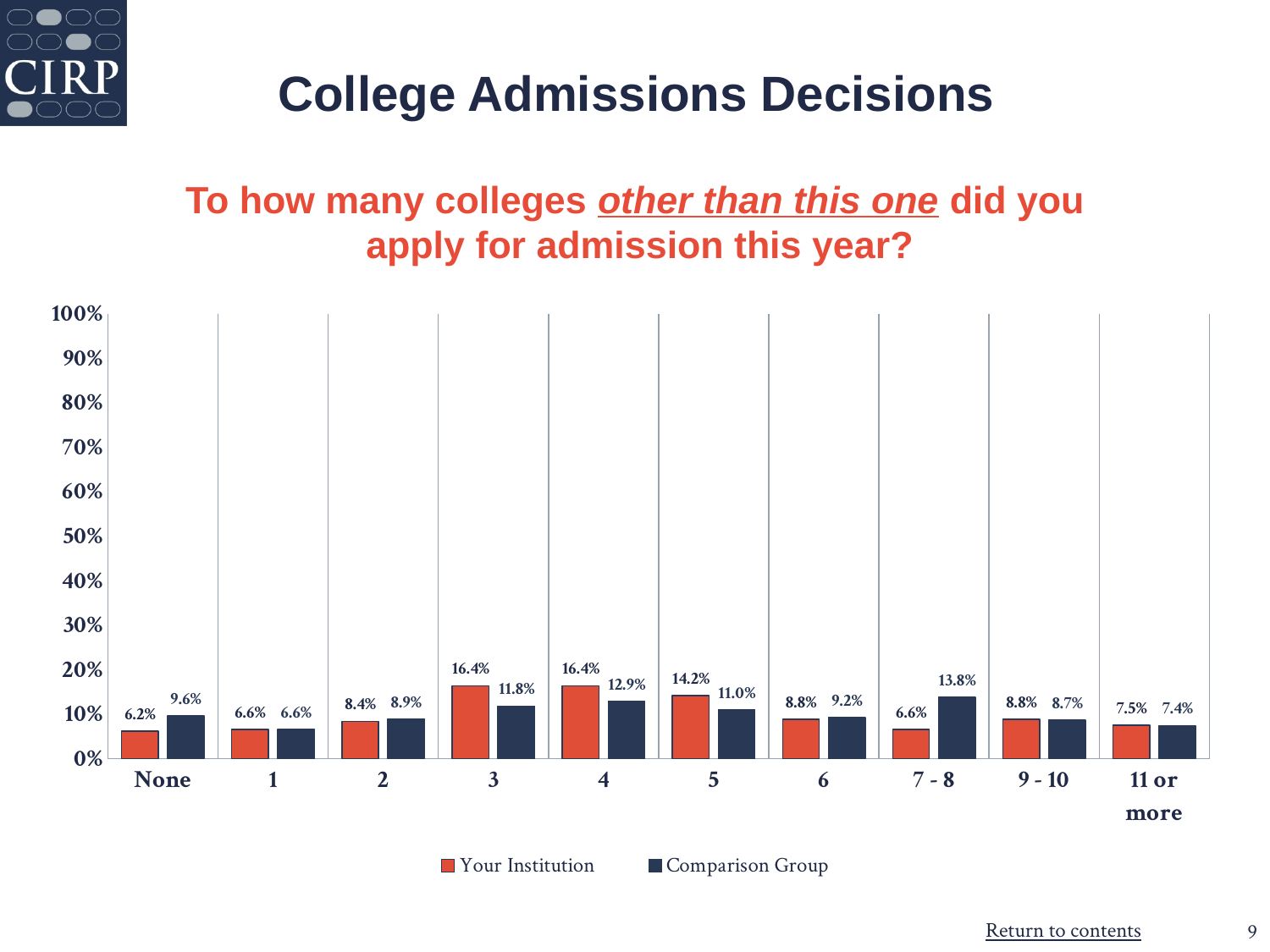

# College Admissions Decisions
To how many colleges other than this one did you
apply for admission this year?

### Chart: Sex

| Category |
|---|

### Chart

| Category | Your Institution | Comparison Group |
|---|---|---|
| None | 0.062 | 0.096 |
| 1 | 0.066 | 0.066 |
| 2 | 0.084 | 0.089 |
| 3 | 0.164 | 0.118 |
| 4 | 0.164 | 0.129 |
| 5 | 0.142 | 0.11 |
| 6 | 0.088 | 0.092 |
| 7 - 8 | 0.066 | 0.138 |
| 9 - 10 | 0.088 | 0.087 |
| 11 or more | 0.075 | 0.074 |
9